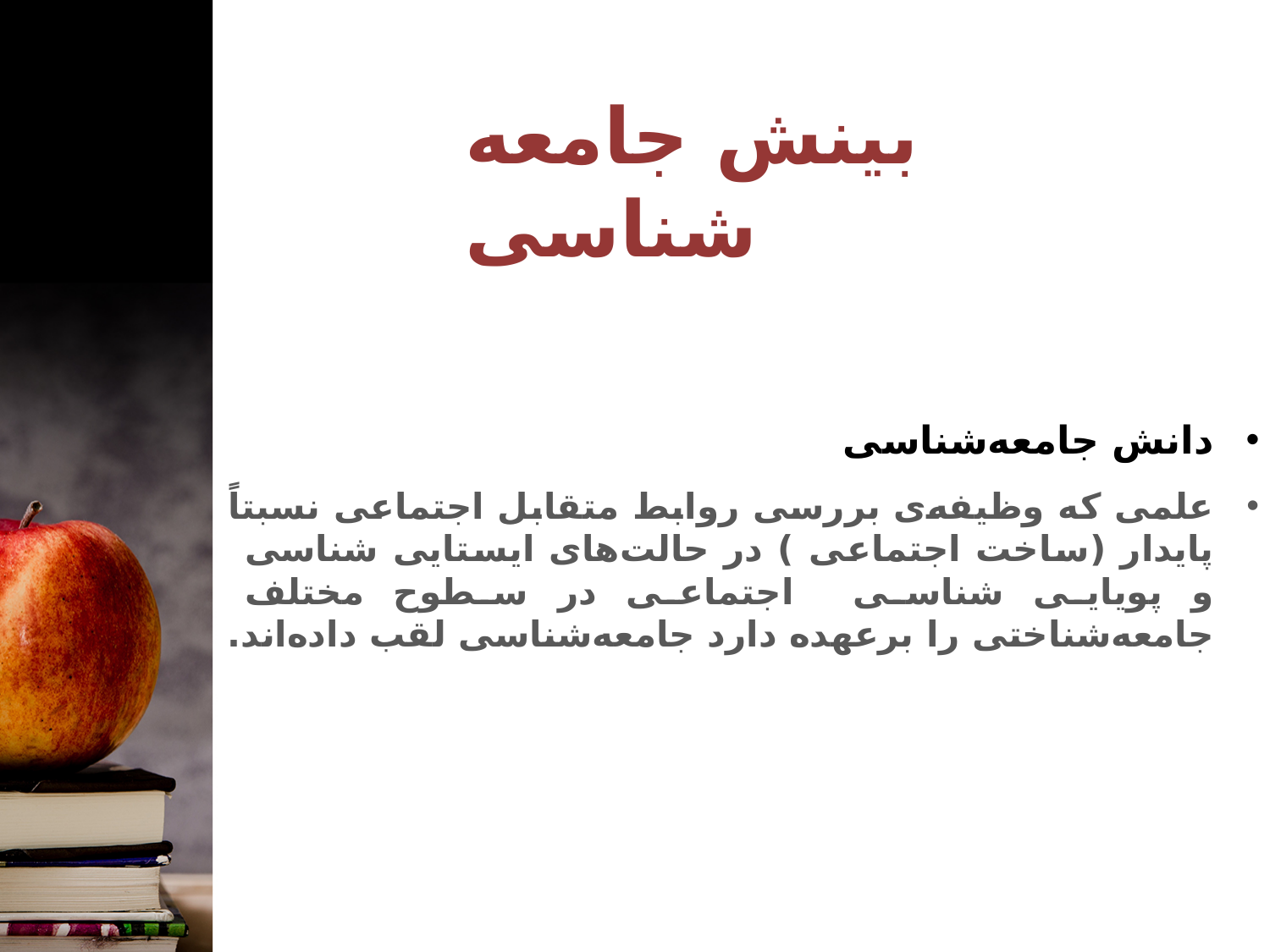

# بینش جامعه شناسی
دانش جامعه‌شناسی
علمی که وظیفه‌ی بررسی روابط متقابل اجتماعی نسبتاً پایدار (ساخت اجتماعی ) در حالت‌های ایستایی شناسی  و پویایی شناسی  اجتماعی در سطوح مختلف جامعه‌شناختی را برعهده دارد جامعه‌شناسی لقب داده‌اند.